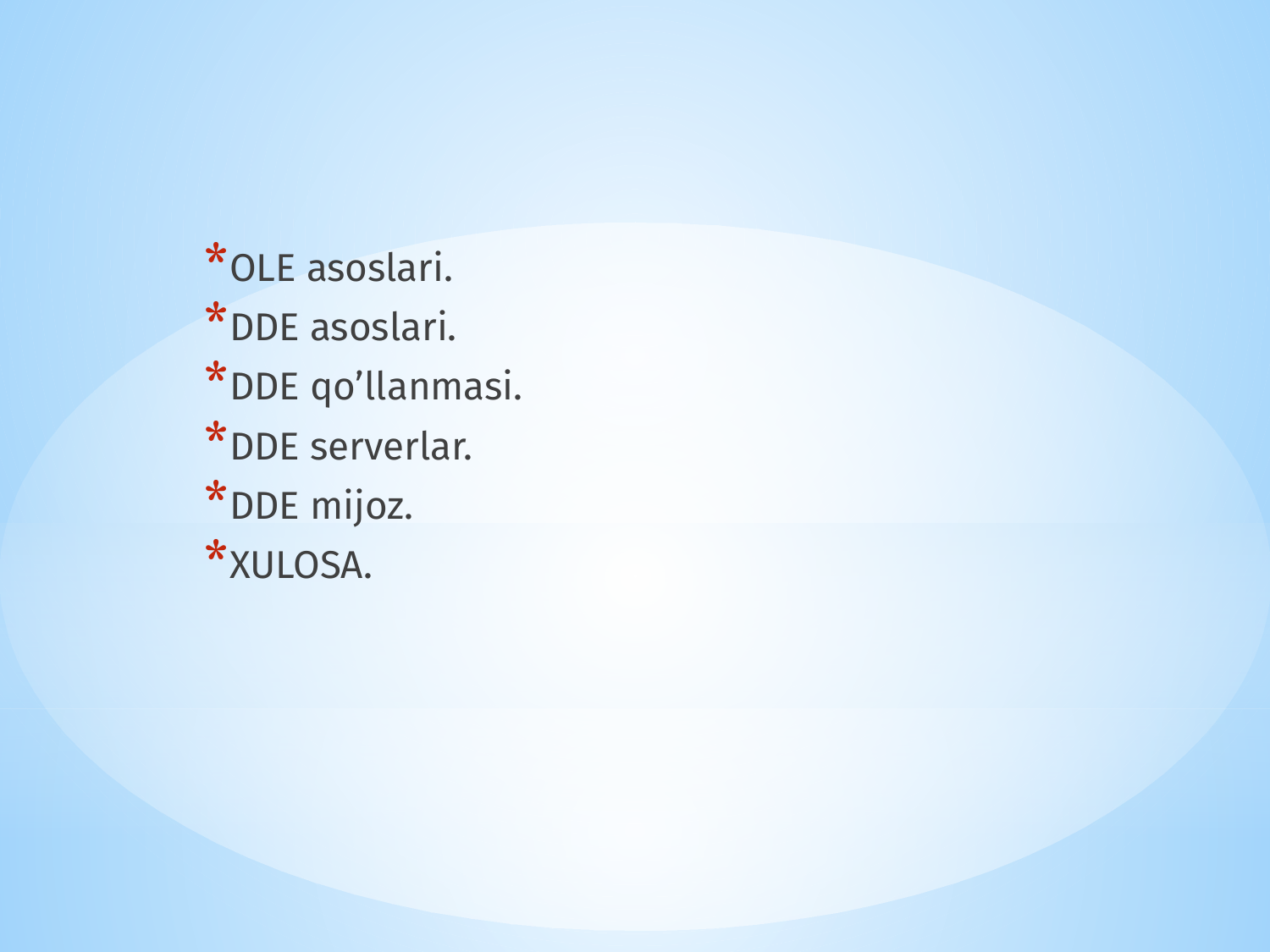

OLE asoslari.
DDE asoslari.
DDE qo’llanmasi.
DDE serverlar.
DDE mijoz.
XULOSA.